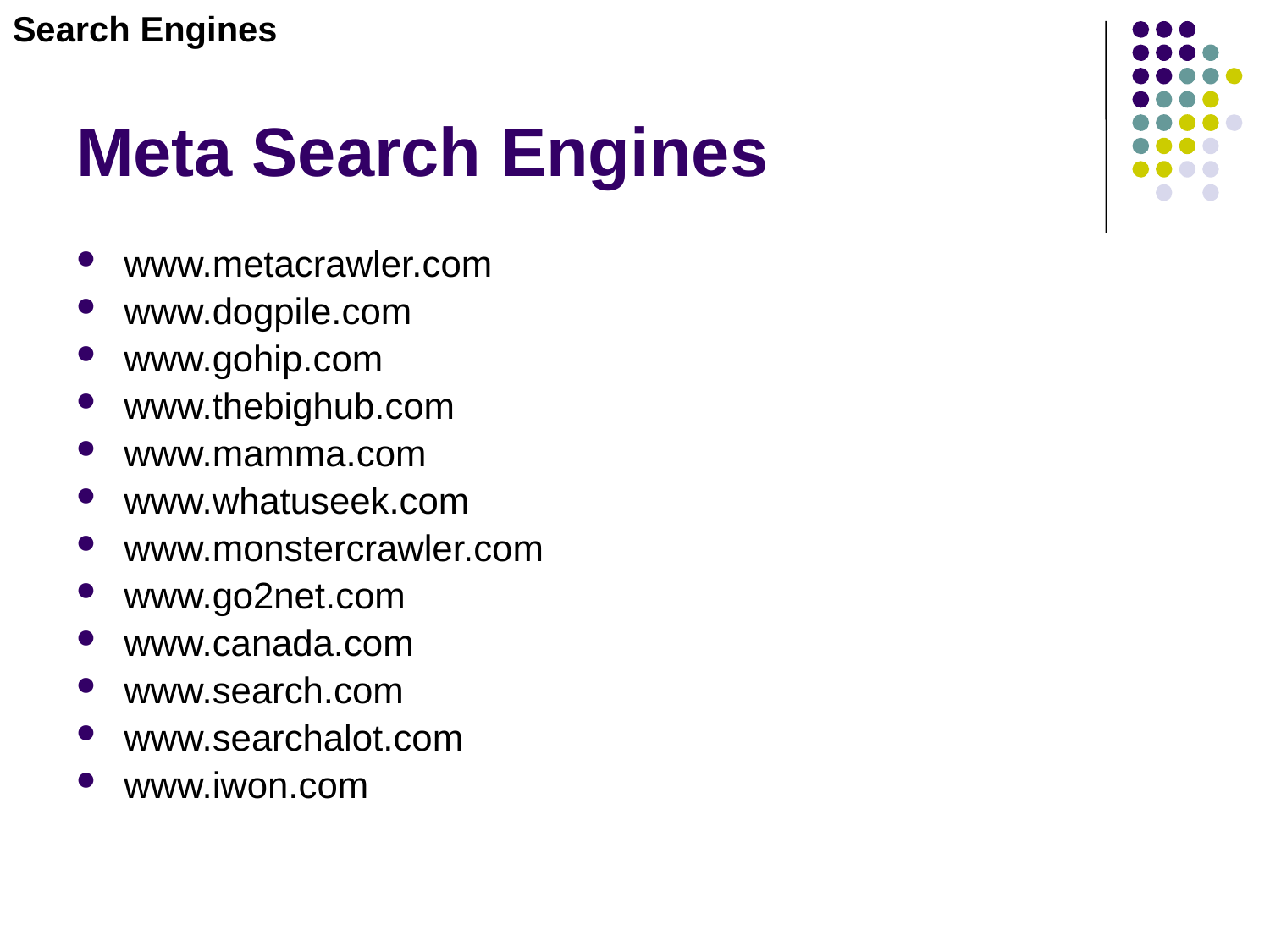

Search Engines
# Meta Search Engines
www.metacrawler.com
www.dogpile.com
www.gohip.com
www.thebighub.com
www.mamma.com
www.whatuseek.com
www.monstercrawler.com
www.go2net.com
www.canada.com
www.search.com
www.searchalot.com
www.iwon.com